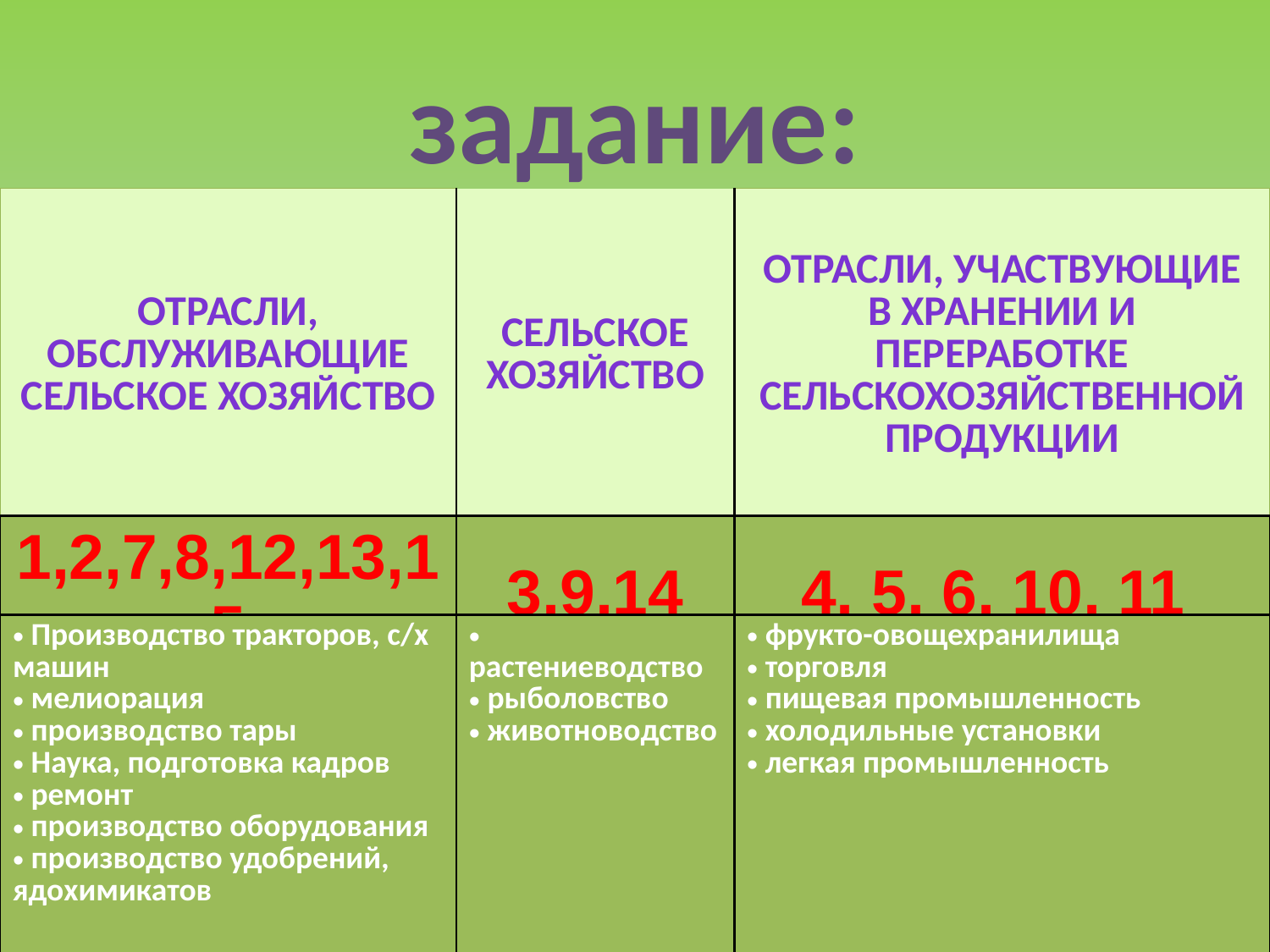

# задание:
| Отрасли, обслуживающие сельское хозяйство | Сельское хозяйство | Отрасли, участвующие в хранении и переработке сельскохозяйственной продукции |
| --- | --- | --- |
| 1,2,7,8,12,13,15 | 3,9,14 | 4, 5, 6, 10, 11 |
| --- | --- | --- |
| Производство тракторов, с/х машин мелиорация производство тары Наука, подготовка кадров ремонт производство оборудования производство удобрений, ядохимикатов | растениеводство рыболовство животноводство | фрукто-овощехранилища торговля пищевая промышленность холодильные установки легкая промышленность |
| --- | --- | --- |